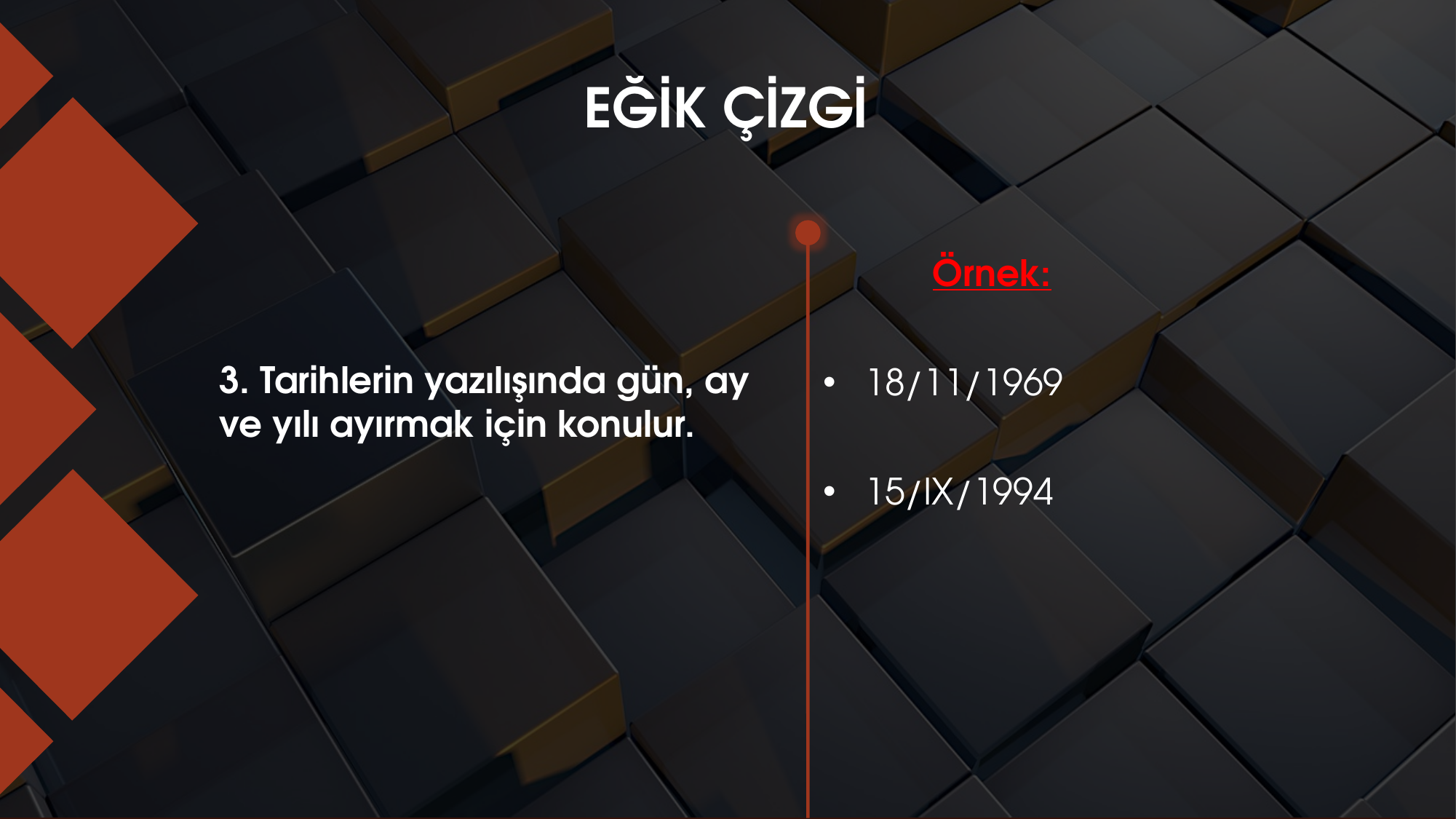

# EĞİK ÇİZGİ

	Örnek:

18/11/1969

15/IX/1994

3. Tarihlerin yazılışında gün, ay ve yılı ayırmak için konulur.